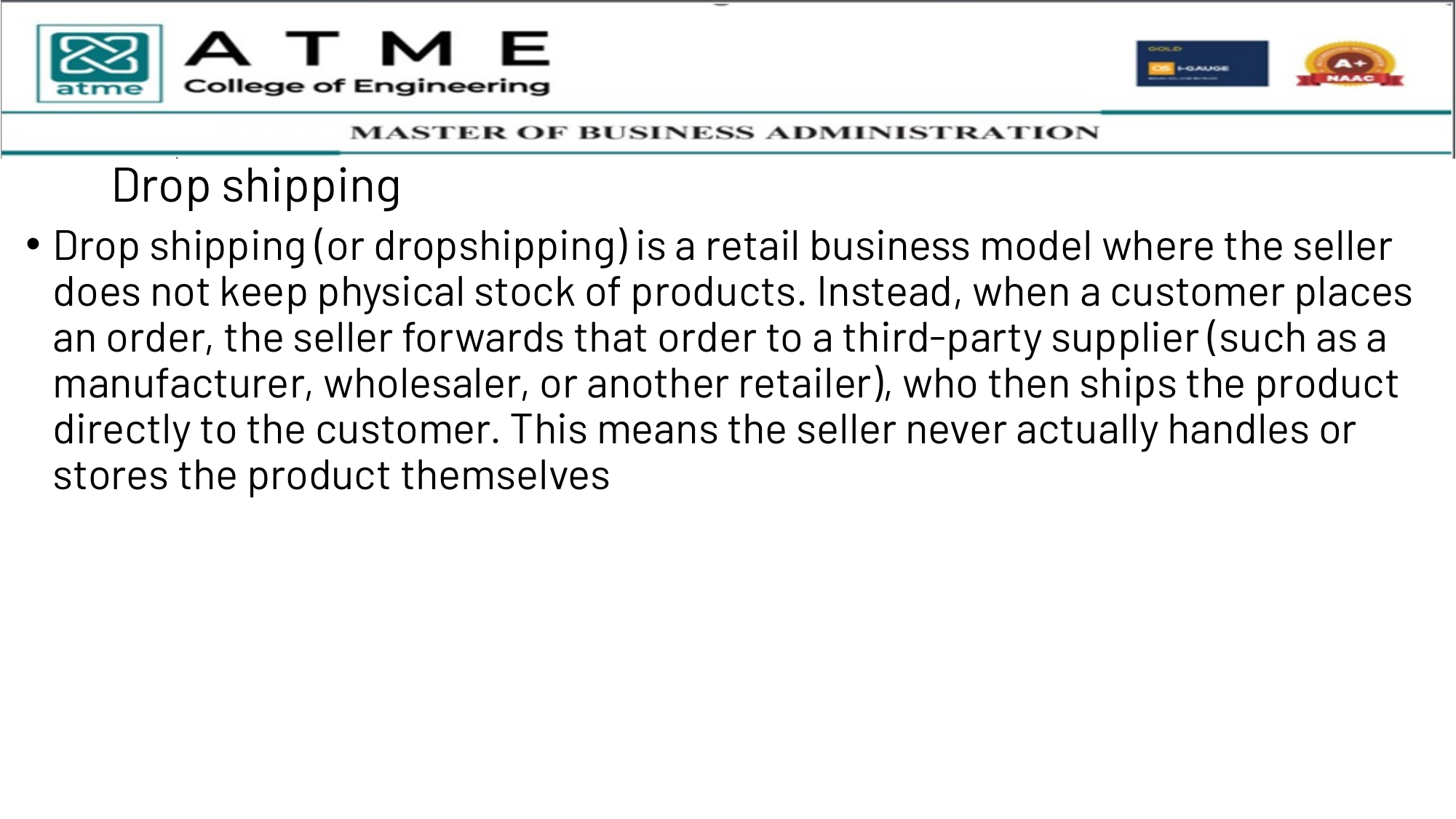

# Drop shipping
Drop shipping (or dropshipping) is a retail business model where the seller does not keep physical stock of products. Instead, when a customer places an order, the seller forwards that order to a third-party supplier (such as a manufacturer, wholesaler, or another retailer), who then ships the product directly to the customer. This means the seller never actually handles or stores the product themselves